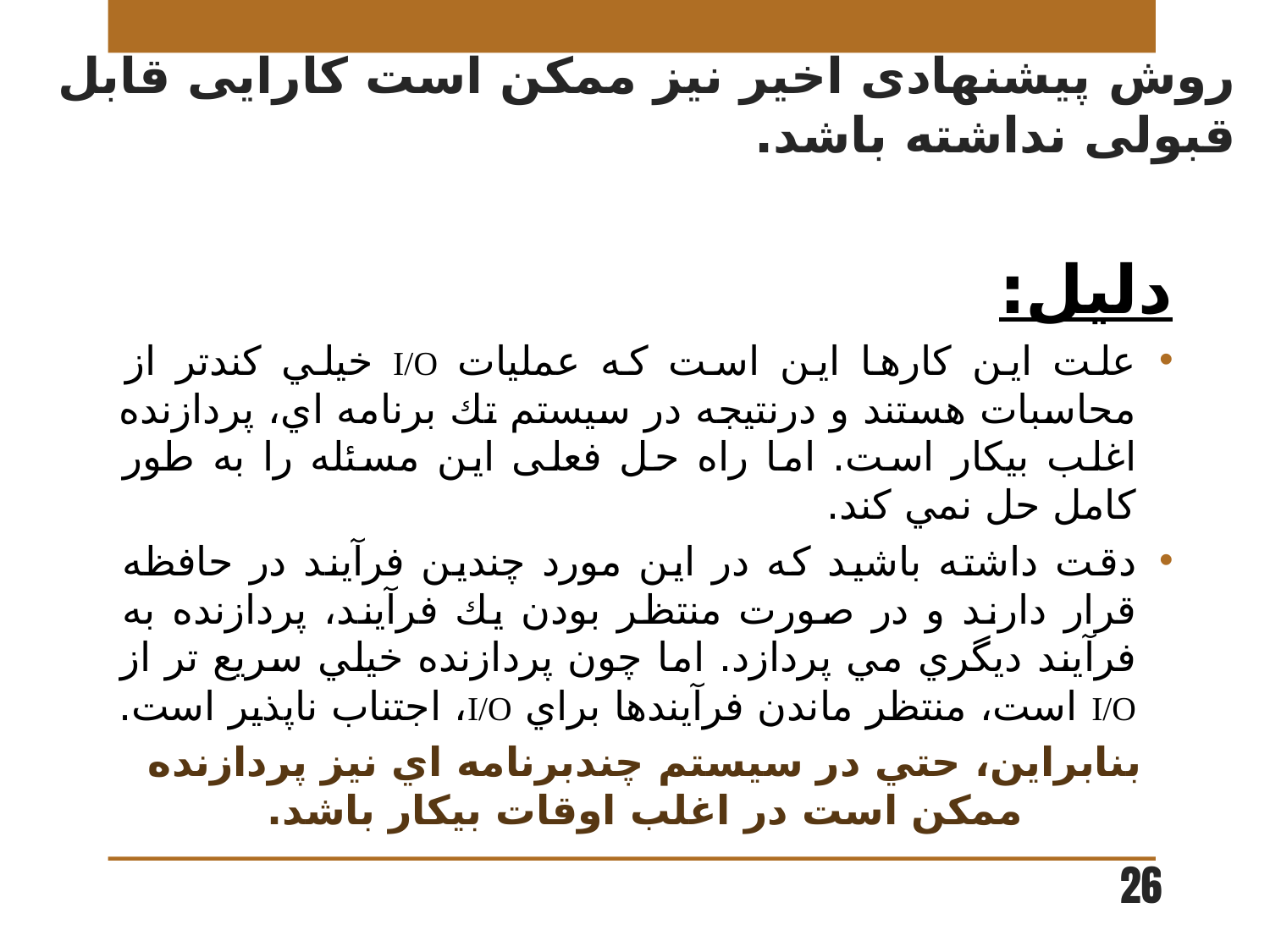

روش پیشنهادی اخیر نیز ممکن است کارایی قابل قبولی نداشته باشد.
دلیل:
علت اين كارها اين است كه عمليات I/O خيلي كندتر از محاسبات هستند و درنتيجه در سيستم تك برنامه اي، پردازنده اغلب بيكار است. اما راه حل فعلی اين مسئله را به طور كامل حل نمي كند.
دقت داشته باشيد كه در اين مورد چندين فرآيند در حافظه قرار دارند و در صورت منتظر بودن يك فرآيند، پردازنده به فرآيند ديگري مي پردازد. اما چون پردازنده خيلي سريع تر از I/O است، منتظر ماندن فرآيندها براي I/O، اجتناب ناپذير است.
بنابراين، حتي در سيستم چندبرنامه اي نيز پردازنده ممكن است در اغلب اوقات بيكار باشد.
26